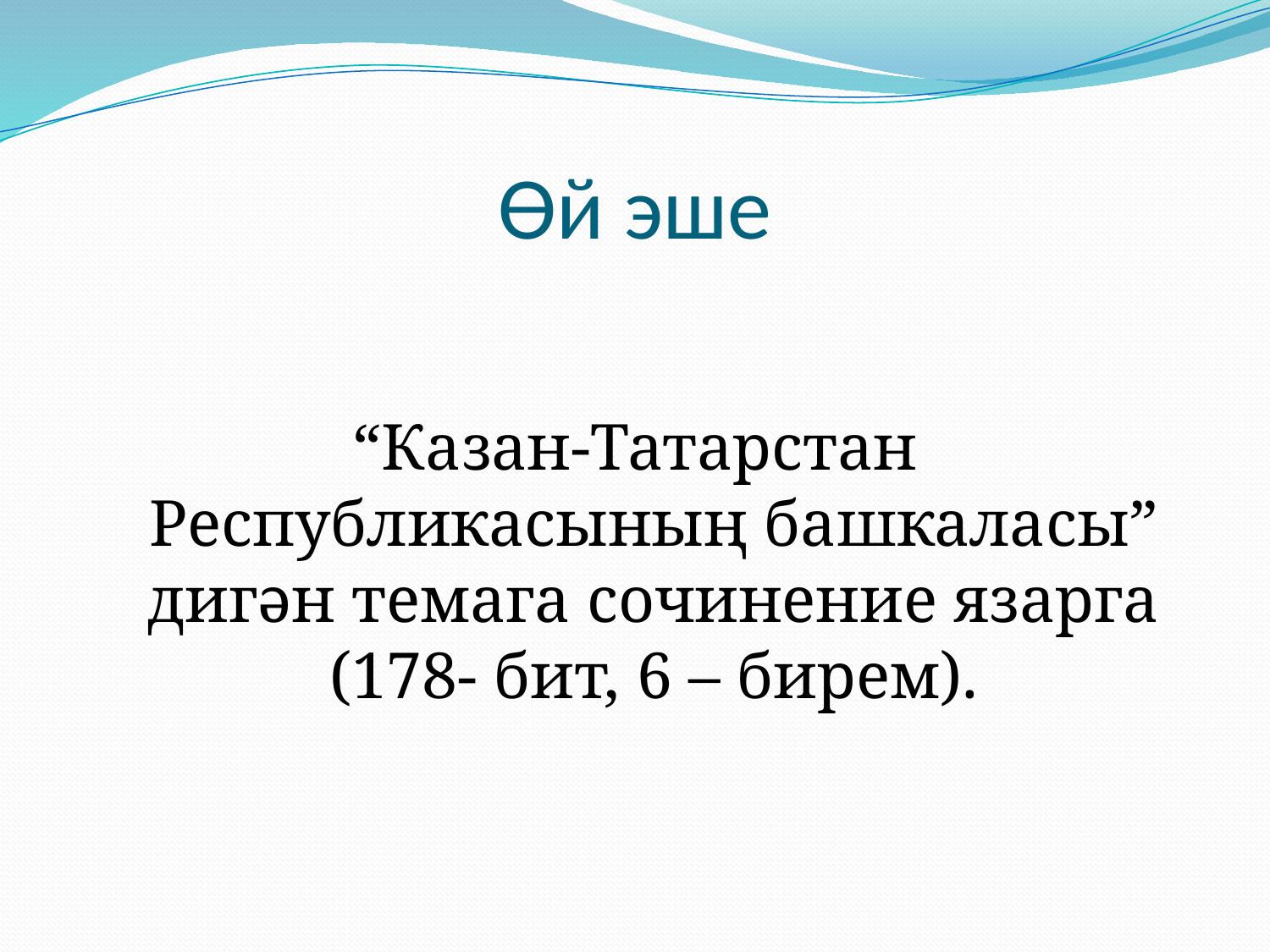

# Өй эше

“Казан-Татарстан Республикасының башкаласы” дигән темага сочинение язарга (178- бит, 6 – бирем).